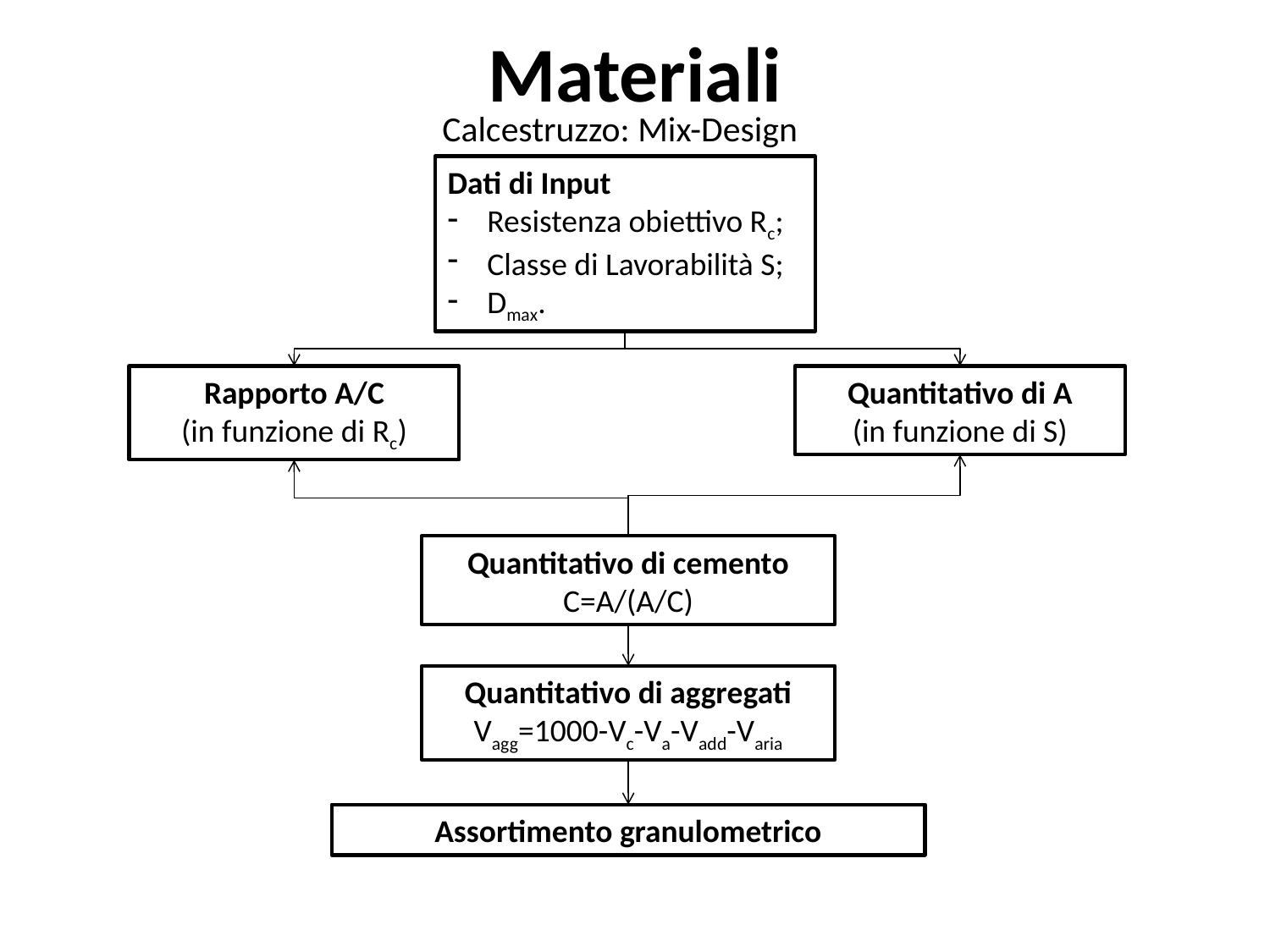

# Materiali
Calcestruzzo: Mix-Design
Dati di Input
Resistenza obiettivo Rc;
Classe di Lavorabilità S;
Dmax.
Quantitativo di A
(in funzione di S)
Rapporto A/C
(in funzione di Rc)
Quantitativo di cemento
C=A/(A/C)
Quantitativo di aggregati
Vagg=1000-Vc-Va-Vadd-Varia
Assortimento granulometrico